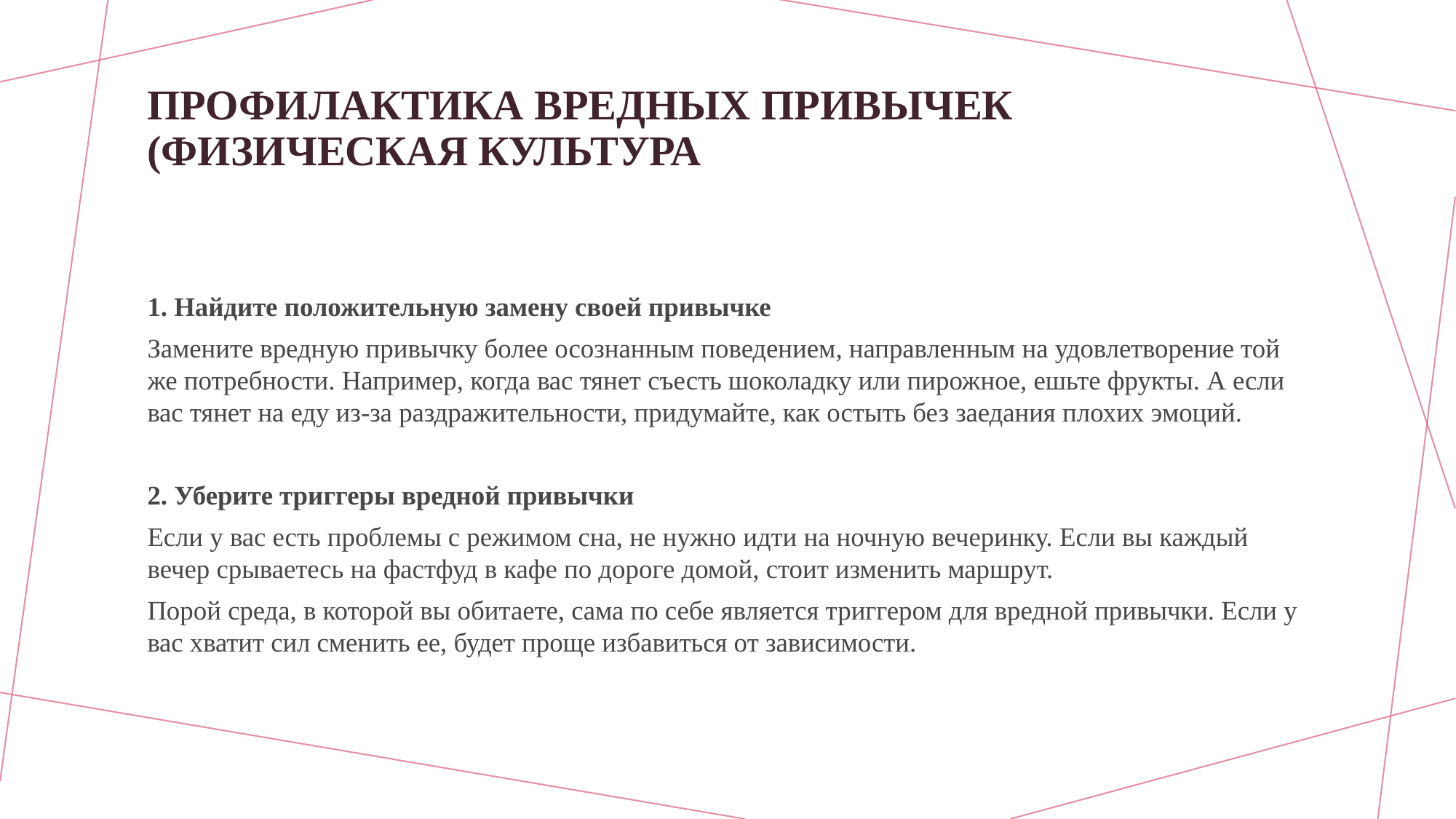

# Профилактика вредных привычек (физическая культура
1. Найдите положительную замену своей привычке
Замените вредную привычку более осознанным поведением, направленным на удовлетворение той же потребности. Например, когда вас тянет съесть шоколадку или пирожное, ешьте фрукты. А если вас тянет на еду из-за раздражительности, придумайте, как остыть без заедания плохих эмоций.

2. Уберите триггеры вредной привычки
Если у вас есть проблемы с режимом сна, не нужно идти на ночную вечеринку. Если вы каждый вечер срываетесь на фастфуд в кафе по дороге домой, стоит изменить маршрут.
Порой среда, в которой вы обитаете, сама по себе является триггером для вредной привычки. Если у вас хватит сил сменить ее, будет проще избавиться от зависимости.